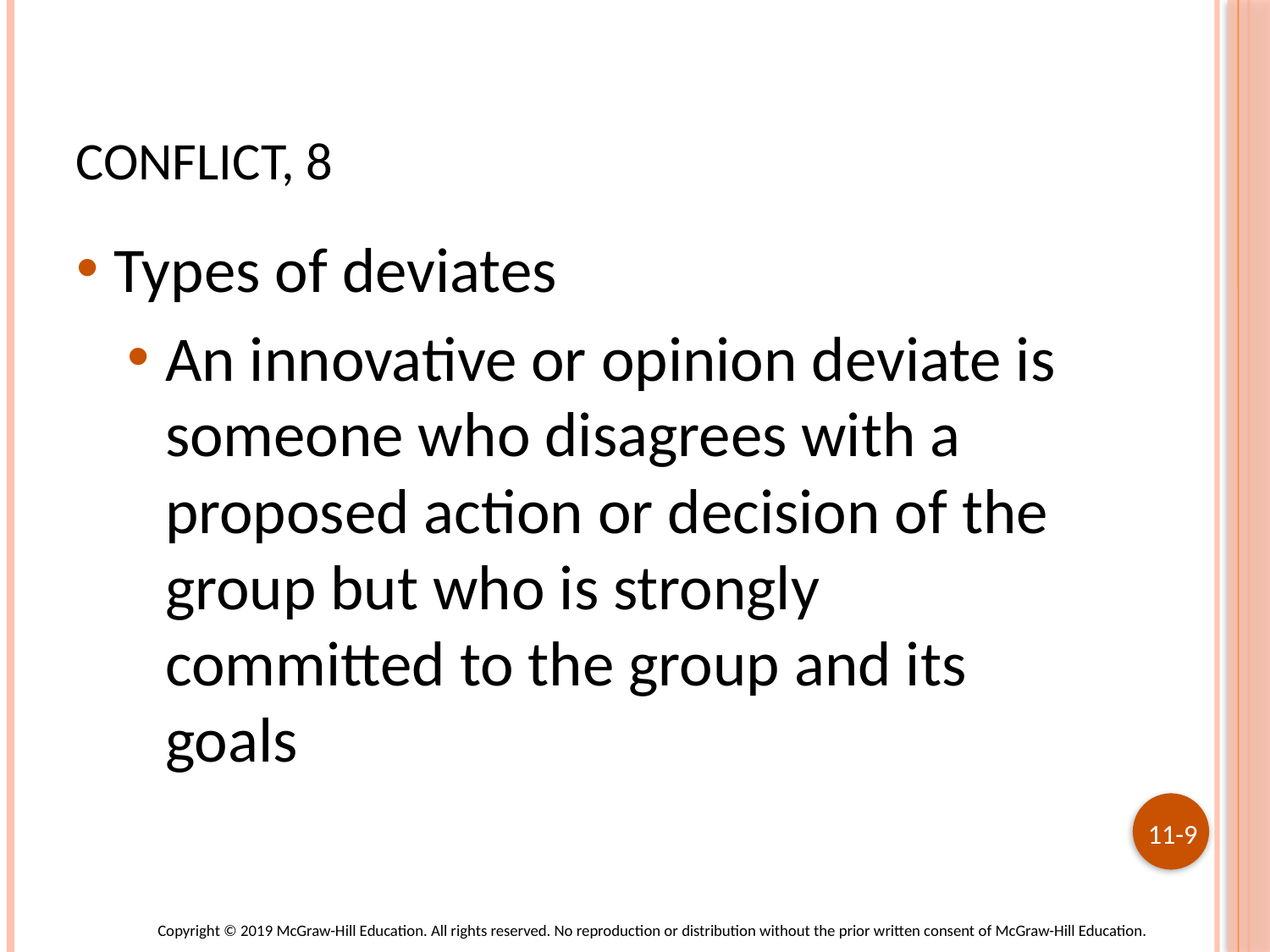

# Conflict, 8
Types of deviates
An innovative or opinion deviate is someone who disagrees with a proposed action or decision of the group but who is strongly committed to the group and its goals